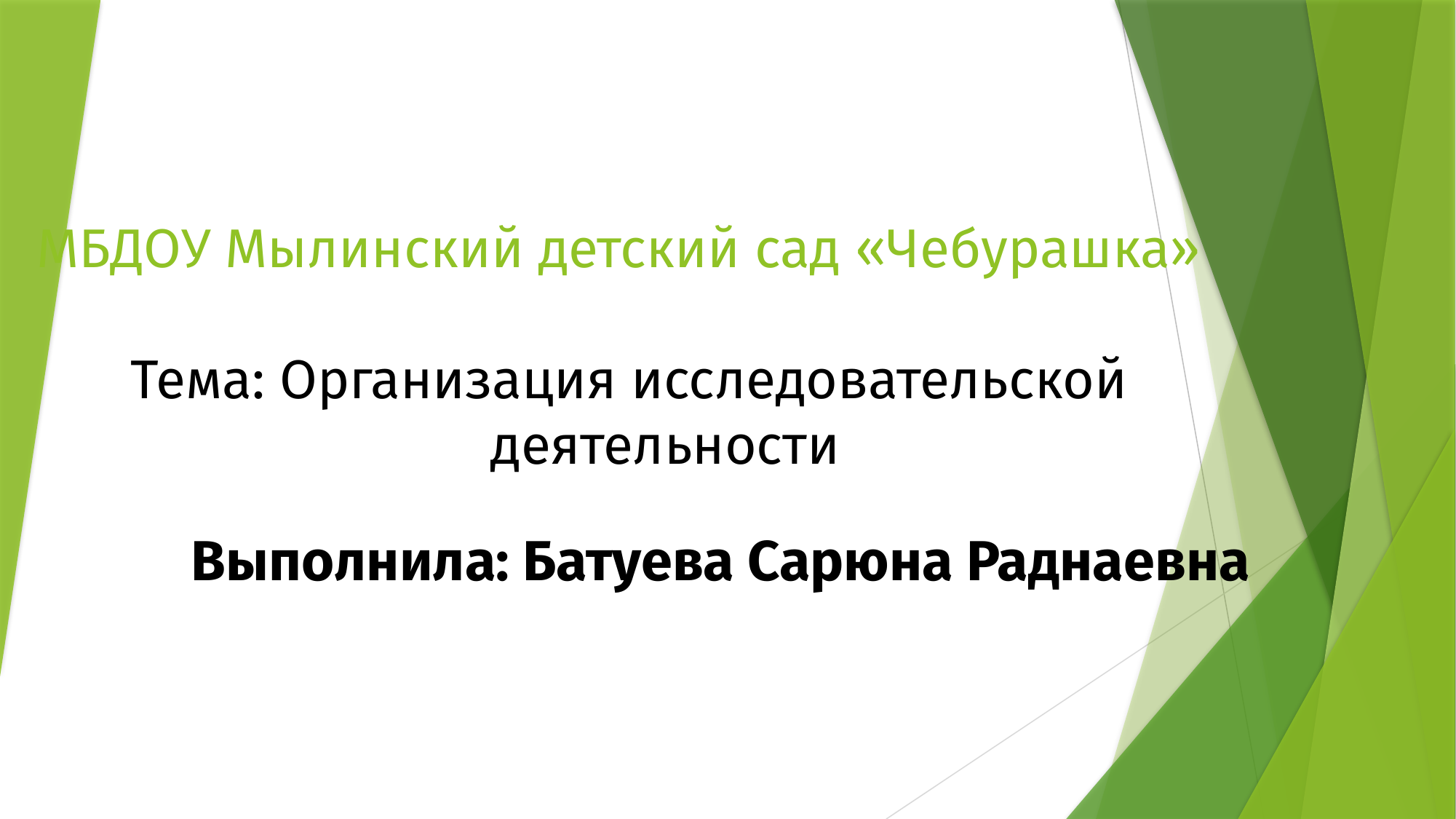

МБДОУ Мылинский детский сад «Чебурашка»
      Тема: Организация исследовательской            деятельности

Выполнила: Батуева Сарюна Раднаевна